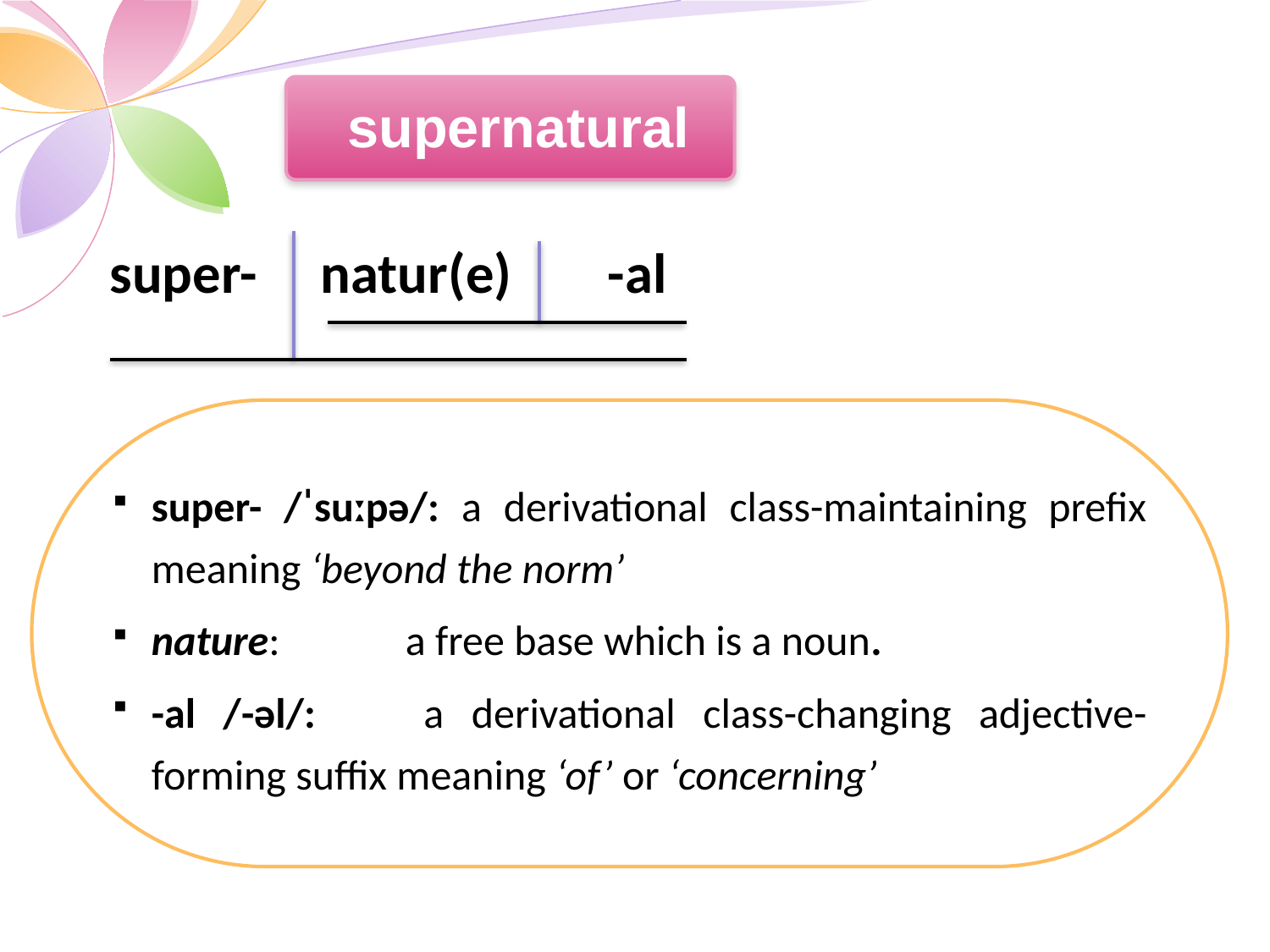

supernatural
-al
super-
natur(e)
super- /ˈsuːpə/: a derivational class-maintaining prefix meaning ‘beyond the norm’
nature: 	a free base which is a noun.
-al /-əl/:	a derivational class-changing adjective-forming suffix meaning ‘of’ or ‘concerning’